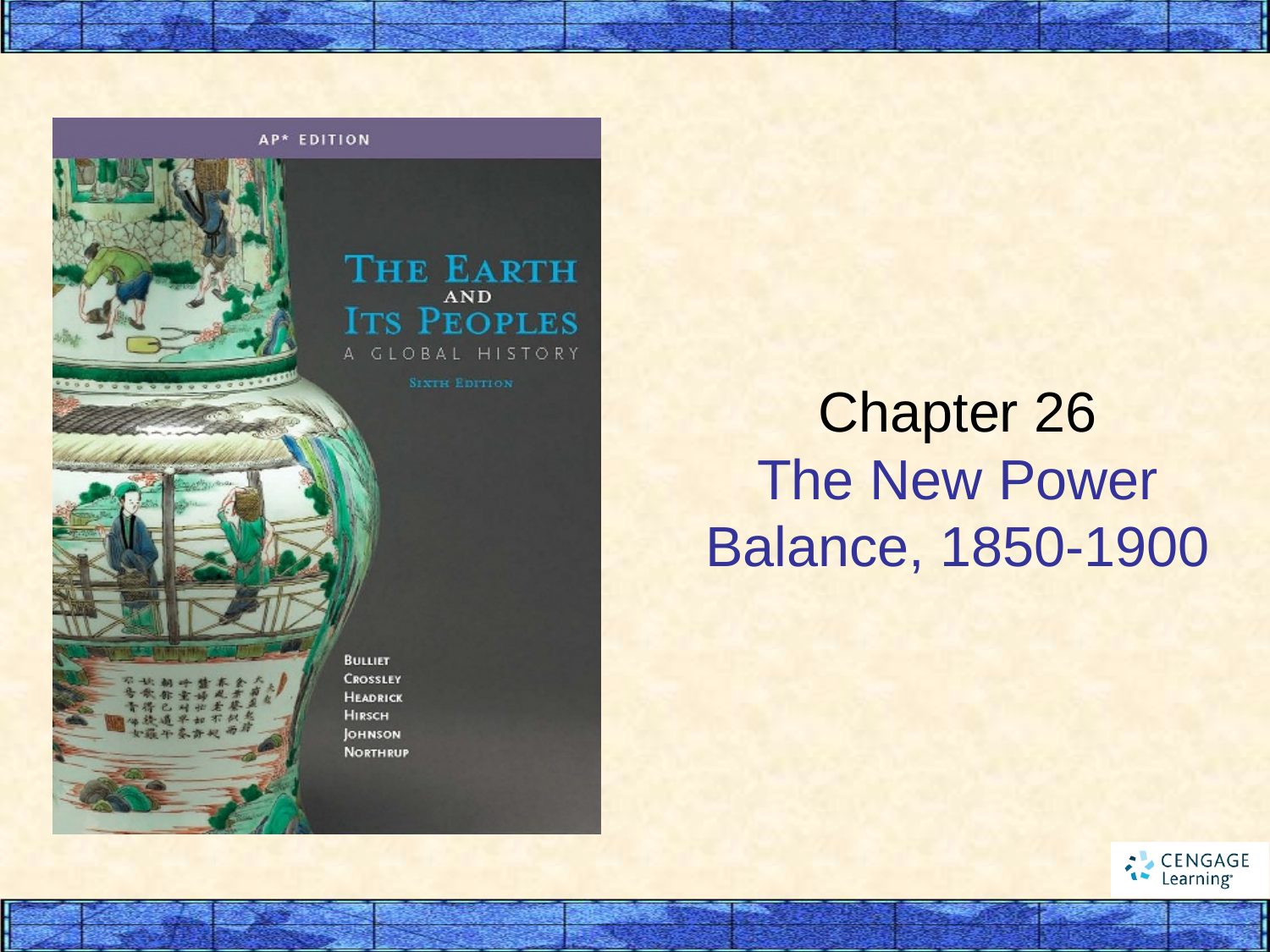

# Chapter 26 The New Power Balance, 1850-1900